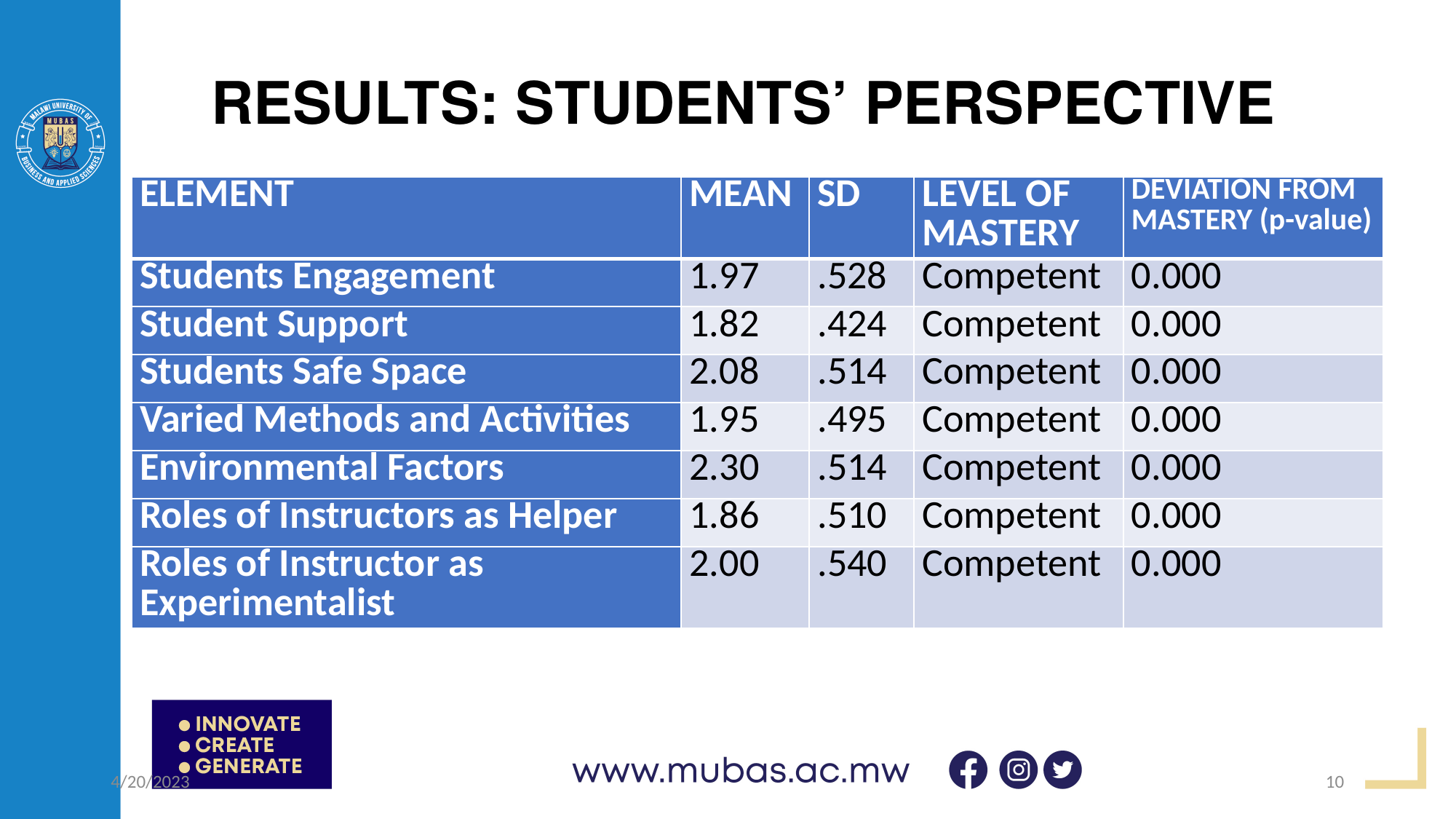

# RESULTS: STUDENTS’ PERSPECTIVE
| ELEMENT | MEAN | SD | LEVEL OF MASTERY | DEVIATION FROM MASTERY (p-value) |
| --- | --- | --- | --- | --- |
| Students Engagement | 1.97 | .528 | Competent | 0.000 |
| Student Support | 1.82 | .424 | Competent | 0.000 |
| Students Safe Space | 2.08 | .514 | Competent | 0.000 |
| Varied Methods and Activities | 1.95 | .495 | Competent | 0.000 |
| Environmental Factors | 2.30 | .514 | Competent | 0.000 |
| Roles of Instructors as Helper | 1.86 | .510 | Competent | 0.000 |
| Roles of Instructor as Experimentalist | 2.00 | .540 | Competent | 0.000 |

4/20/2023
10